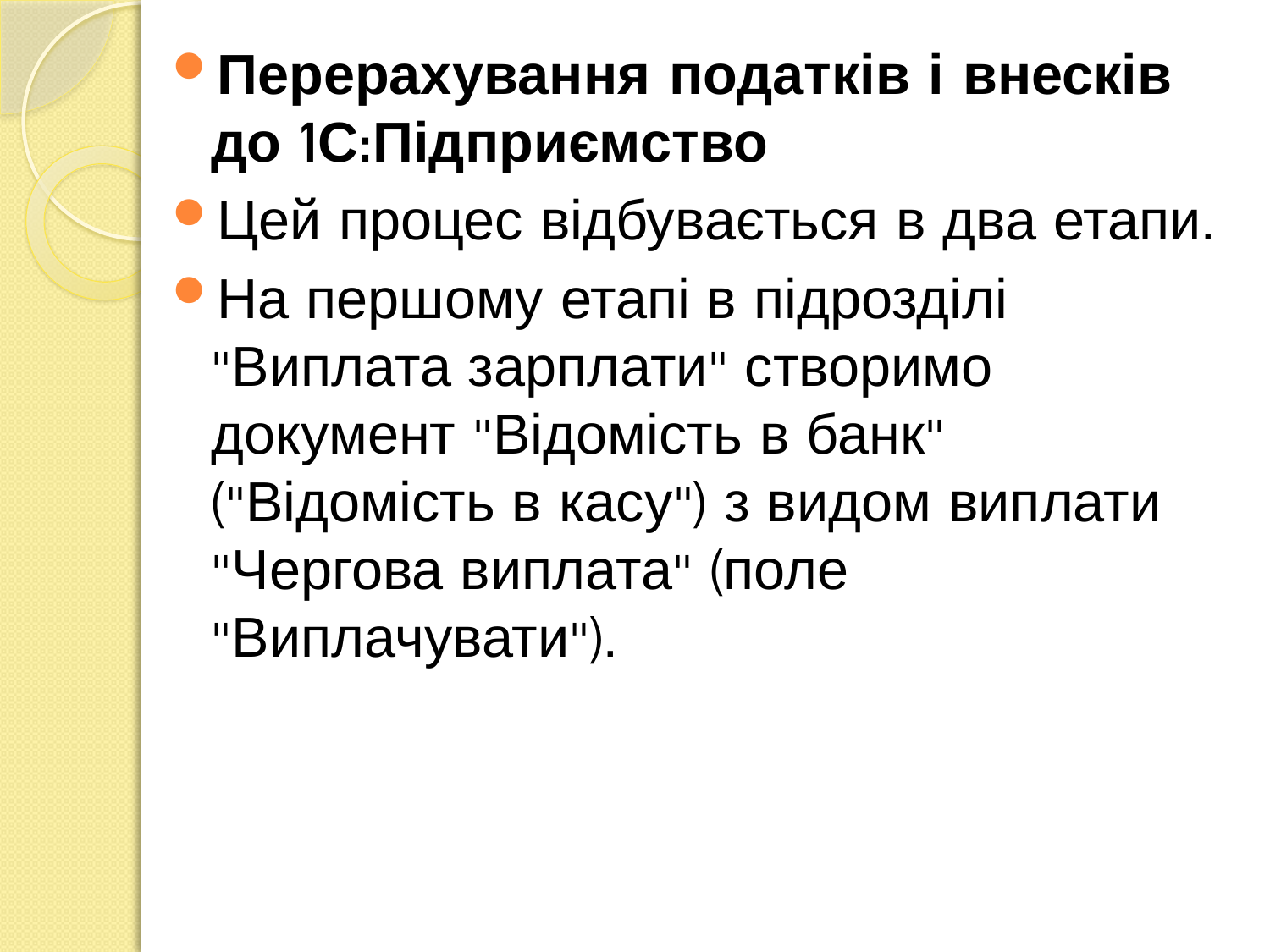

Перерахування податків і внесків до 1С:Підприємство
Цей процес відбувається в два етапи.
На першому етапі в підрозділі "Виплата зарплати" створимо документ "Відомість в банк" ("Відомість в касу") з видом виплати "Чергова виплата" (поле "Виплачувати").